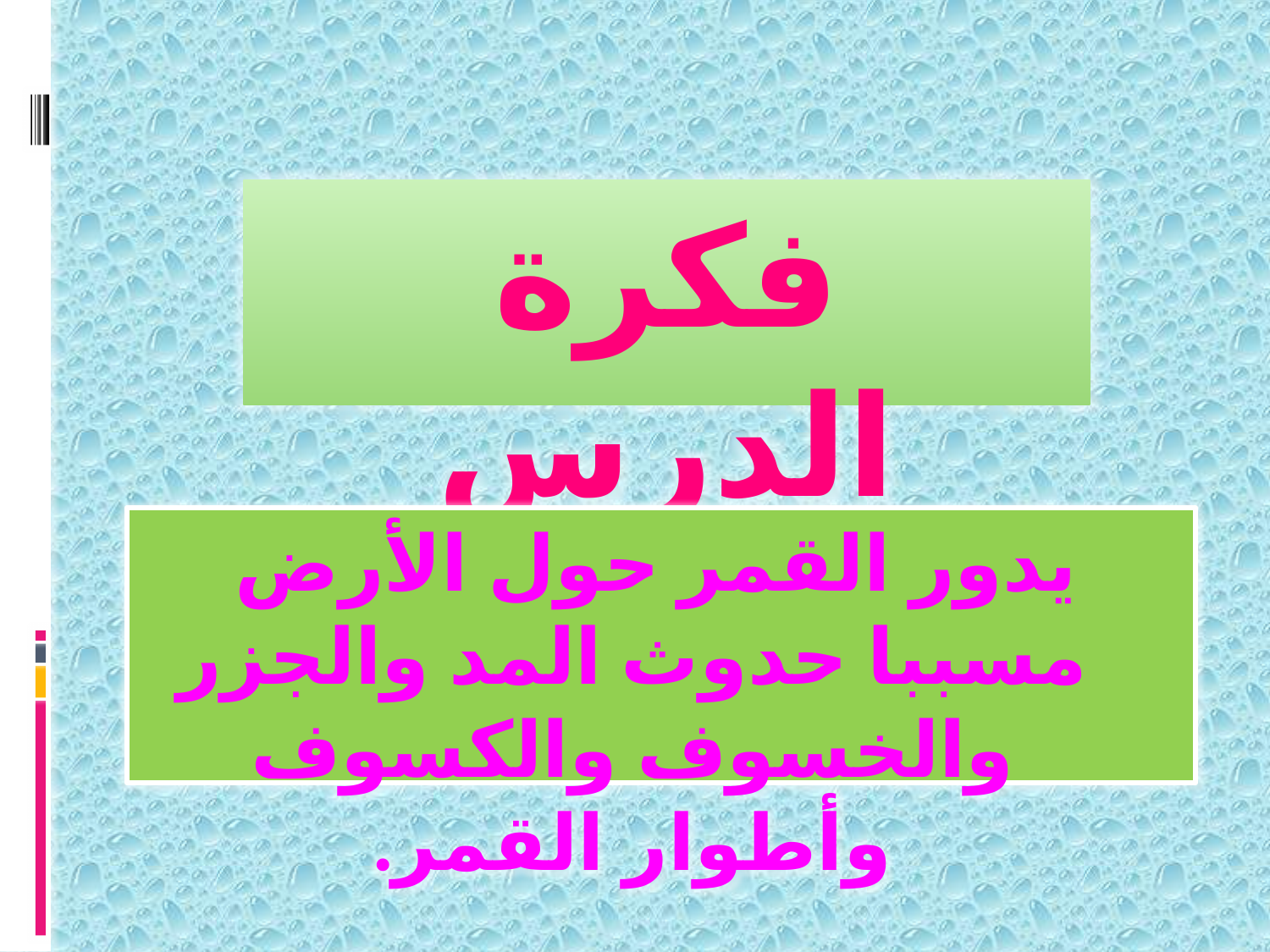

فكرة الدرس
يدور القمر حول الأرض مسببا حدوث المد والجزر والخسوف والكسوف وأطوار القمر.